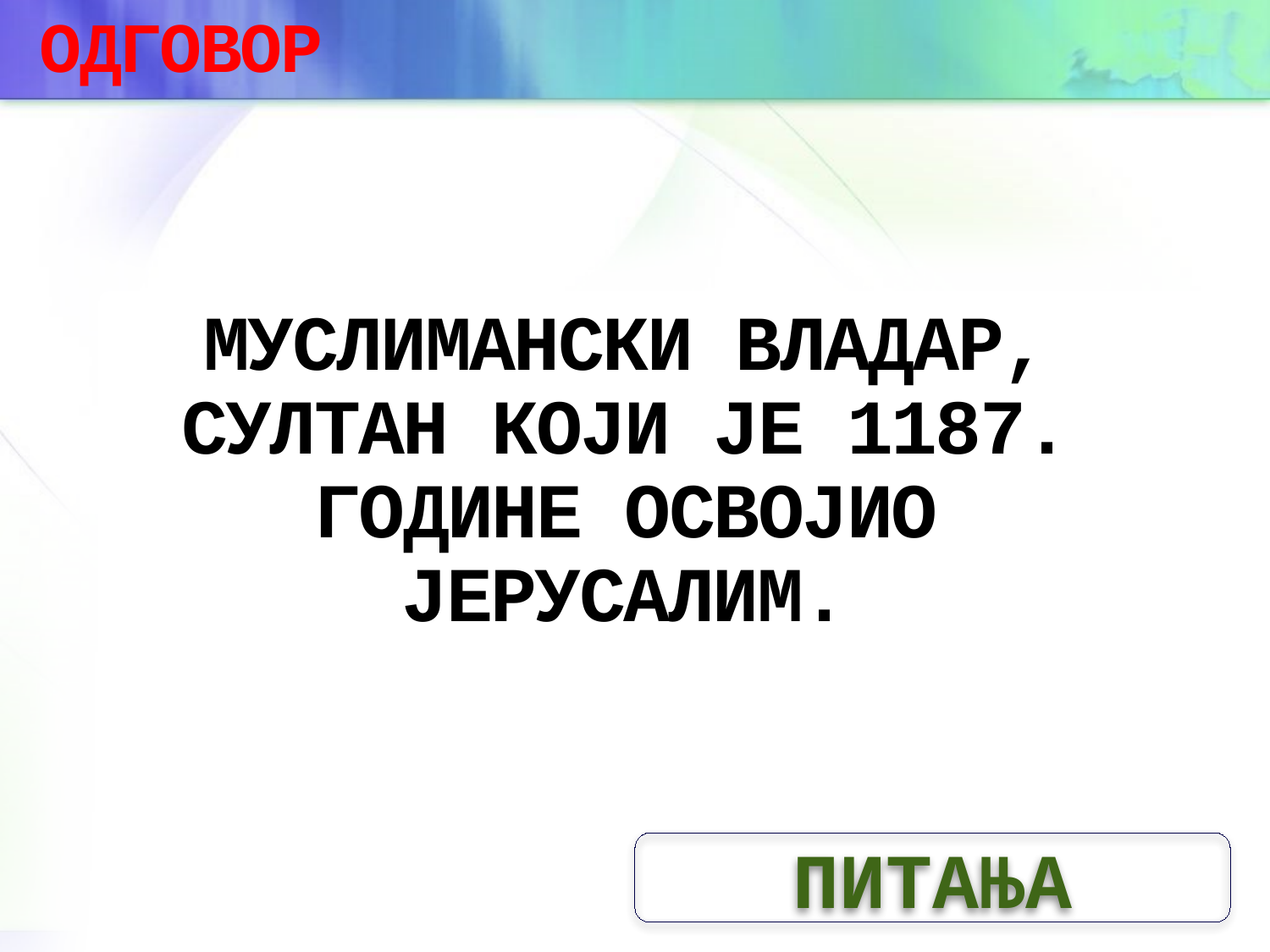

ОДГОВОР
# МУСЛИМАНСКИ ВЛАДАР, СУЛТАН КОЈИ ЈЕ 1187. ГОДИНЕ ОСВОЈИО ЈЕРУСАЛИМ.
ПИТАЊА